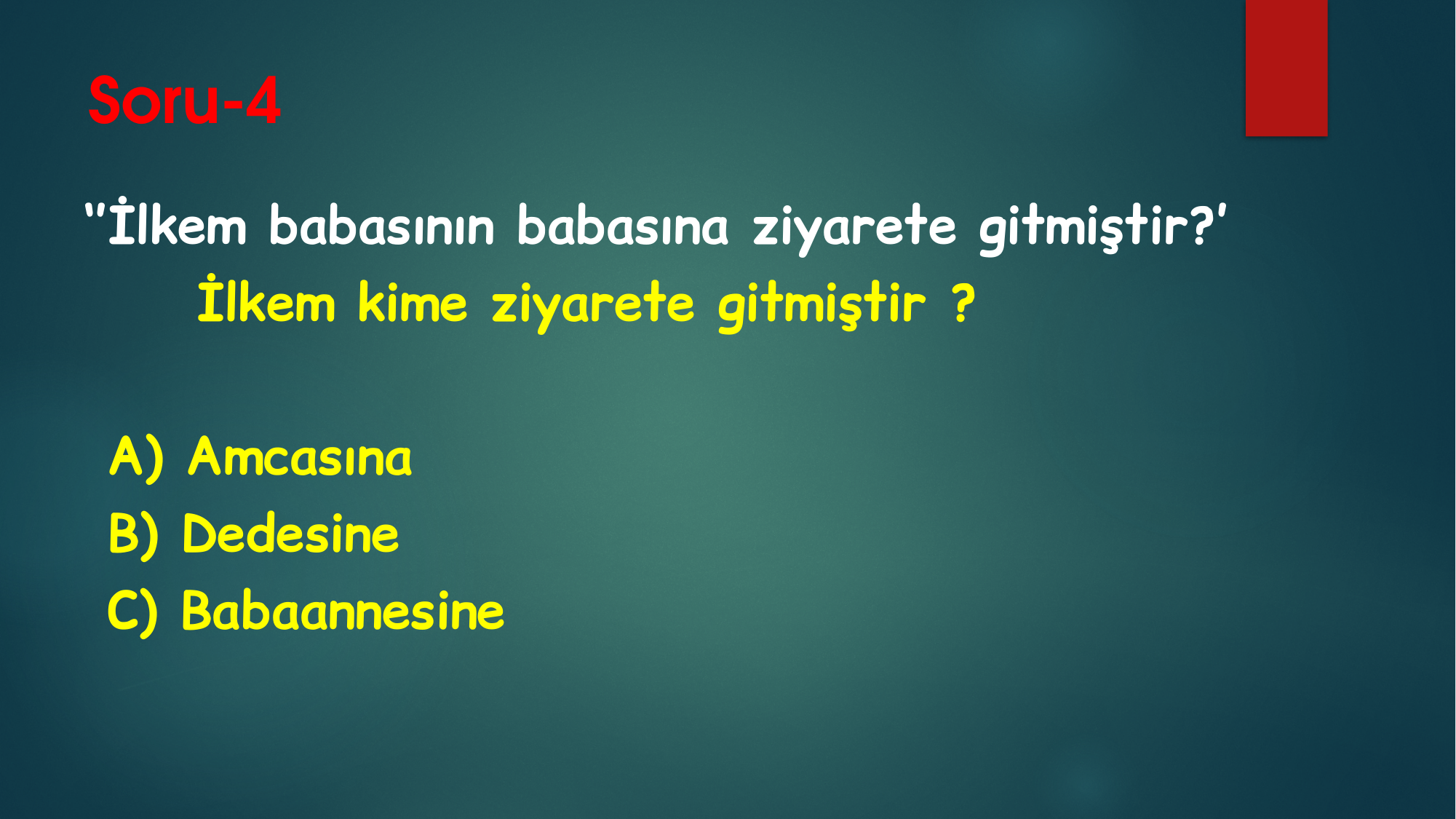

# Soru-4
    ‘’İlkem babasının babasına ziyarete gitmiştir?’
         İlkem kime ziyarete gitmiştir ?

     A) Amcasına
     B) Dedesine
     C) Babaannesine